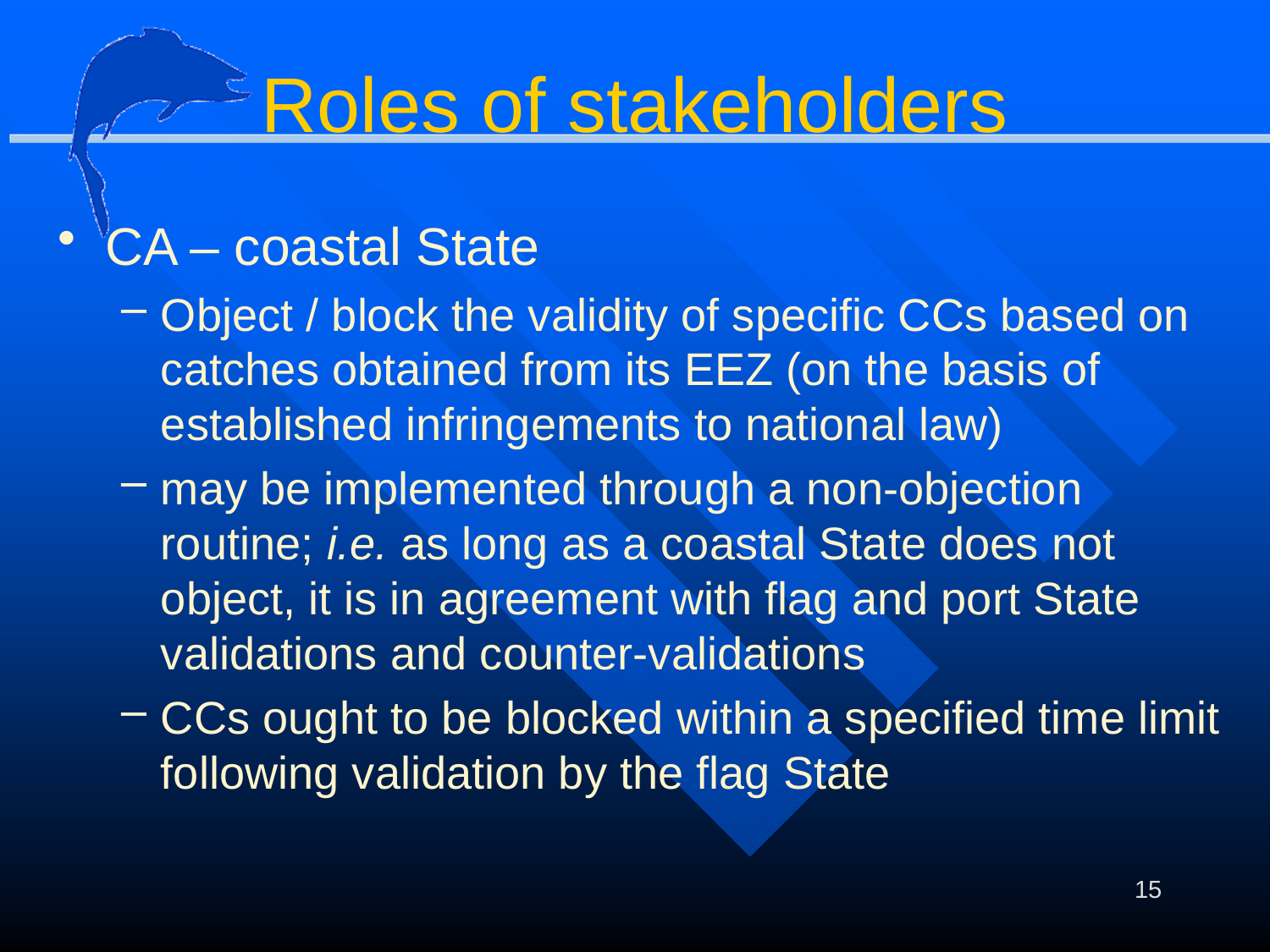

# Roles of stakeholders
CA – coastal State
Object / block the validity of specific CCs based on catches obtained from its EEZ (on the basis of established infringements to national law)
may be implemented through a non-objection routine; i.e. as long as a coastal State does not object, it is in agreement with flag and port State validations and counter-validations
CCs ought to be blocked within a specified time limit following validation by the flag State

15